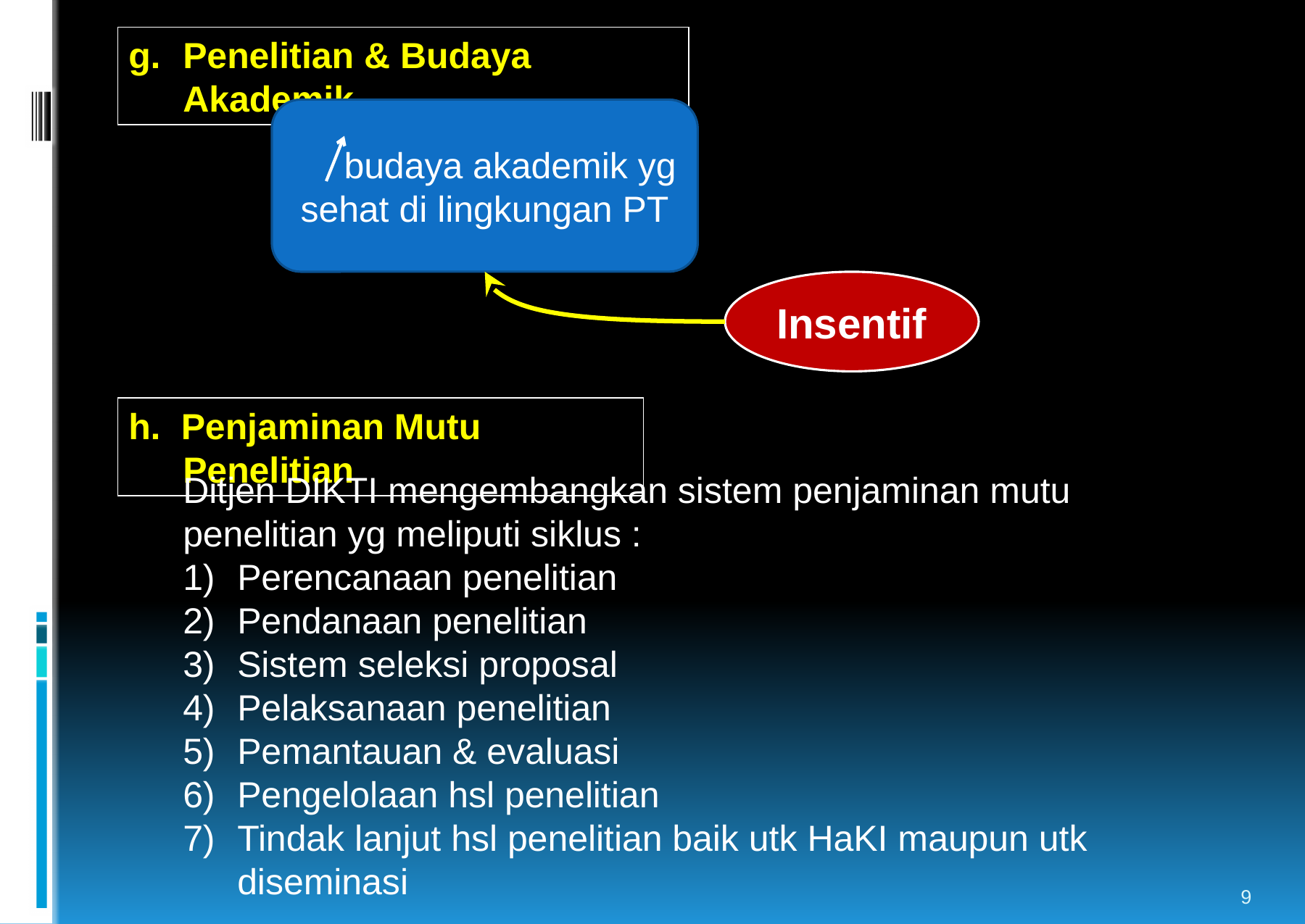

Penelitian & Budaya Akademik
     budaya akademik yg sehat di lingkungan PT
Insentif
h.  Penjaminan Mutu Penelitian
Ditjen DIKTI mengembangkan sistem penjaminan mutu penelitian yg meliputi siklus :
Perencanaan penelitian
Pendanaan penelitian
Sistem seleksi proposal
Pelaksanaan penelitian
Pemantauan & evaluasi
Pengelolaan hsl penelitian
Tindak lanjut hsl penelitian baik utk HaKI maupun utk diseminasi
9